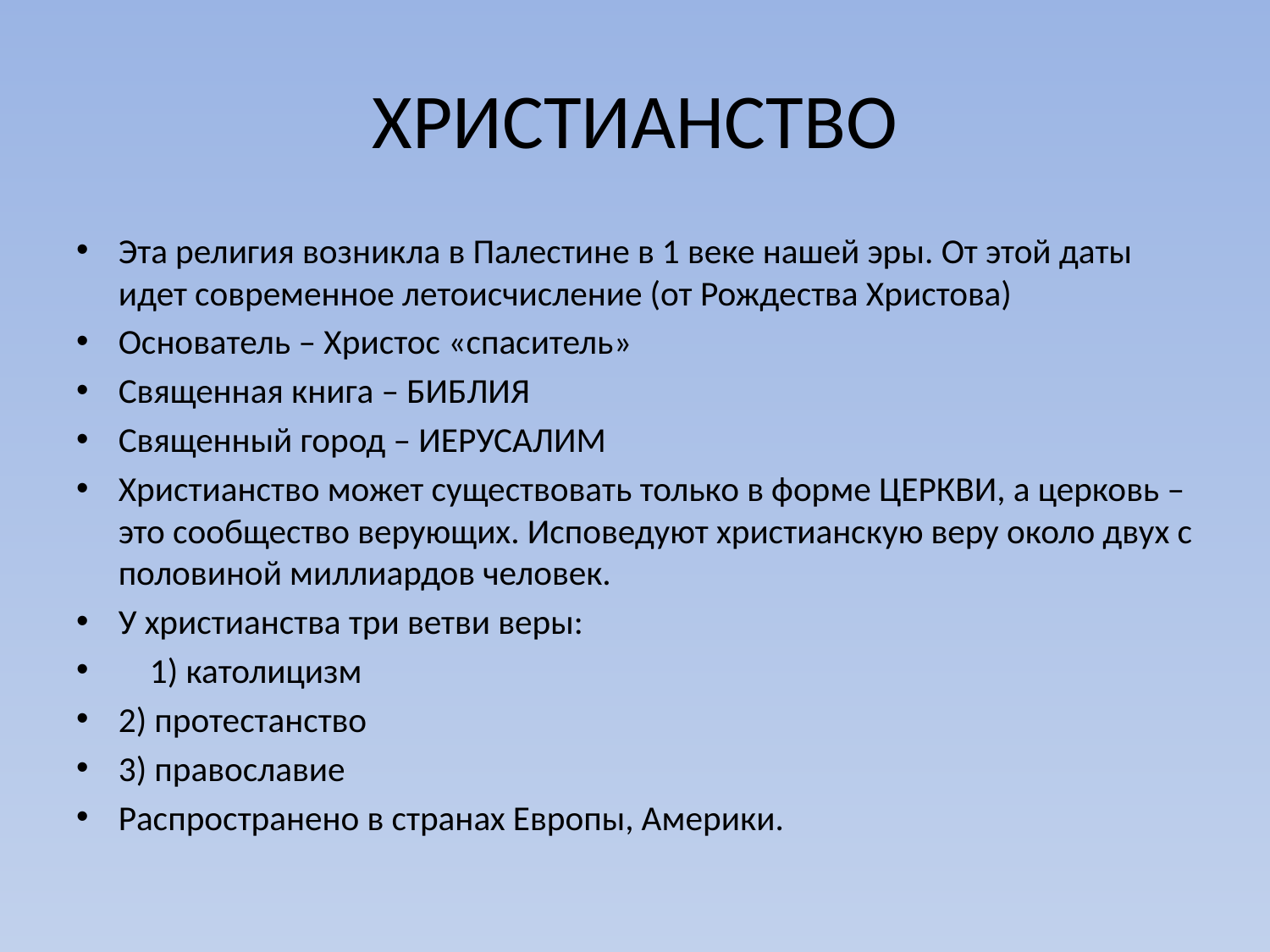

# ХРИСТИАНСТВО
Эта религия возникла в Палестине в 1 веке нашей эры. От этой даты идет современное летоисчисление (от Рождества Христова)
Основатель – Христос «спаситель»
Священная книга – БИБЛИЯ
Священный город – ИЕРУСАЛИМ
Христианство может существовать только в форме ЦЕРКВИ, а церковь – это сообщество верующих. Исповедуют христианскую веру около двух с половиной миллиардов человек.
У христианства три ветви веры:
    1) католицизм
2) протестанство
3) православие
Распространено в странах Европы, Америки.